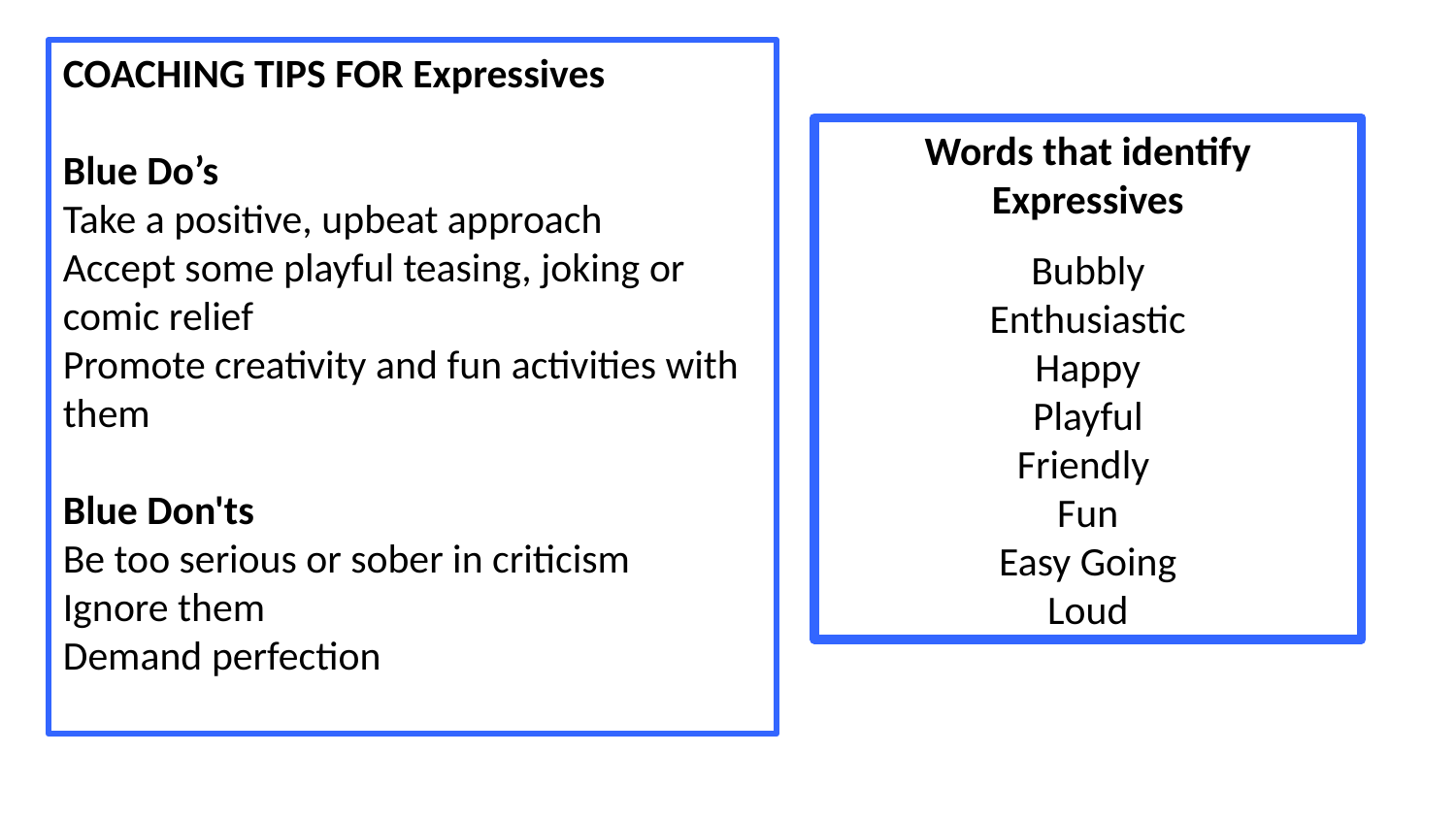

COACHING TIPS FOR Expressives

Blue Do’s
Take a positive, upbeat approach
Accept some playful teasing, joking or comic relief
Promote creativity and fun activities with them

Blue Don'ts
Be too serious or sober in criticism
Ignore them
Demand perfection

Words that identify Expressives

Bubbly
Enthusiastic
Happy
Playful
Friendly
Fun
Easy Going
Loud